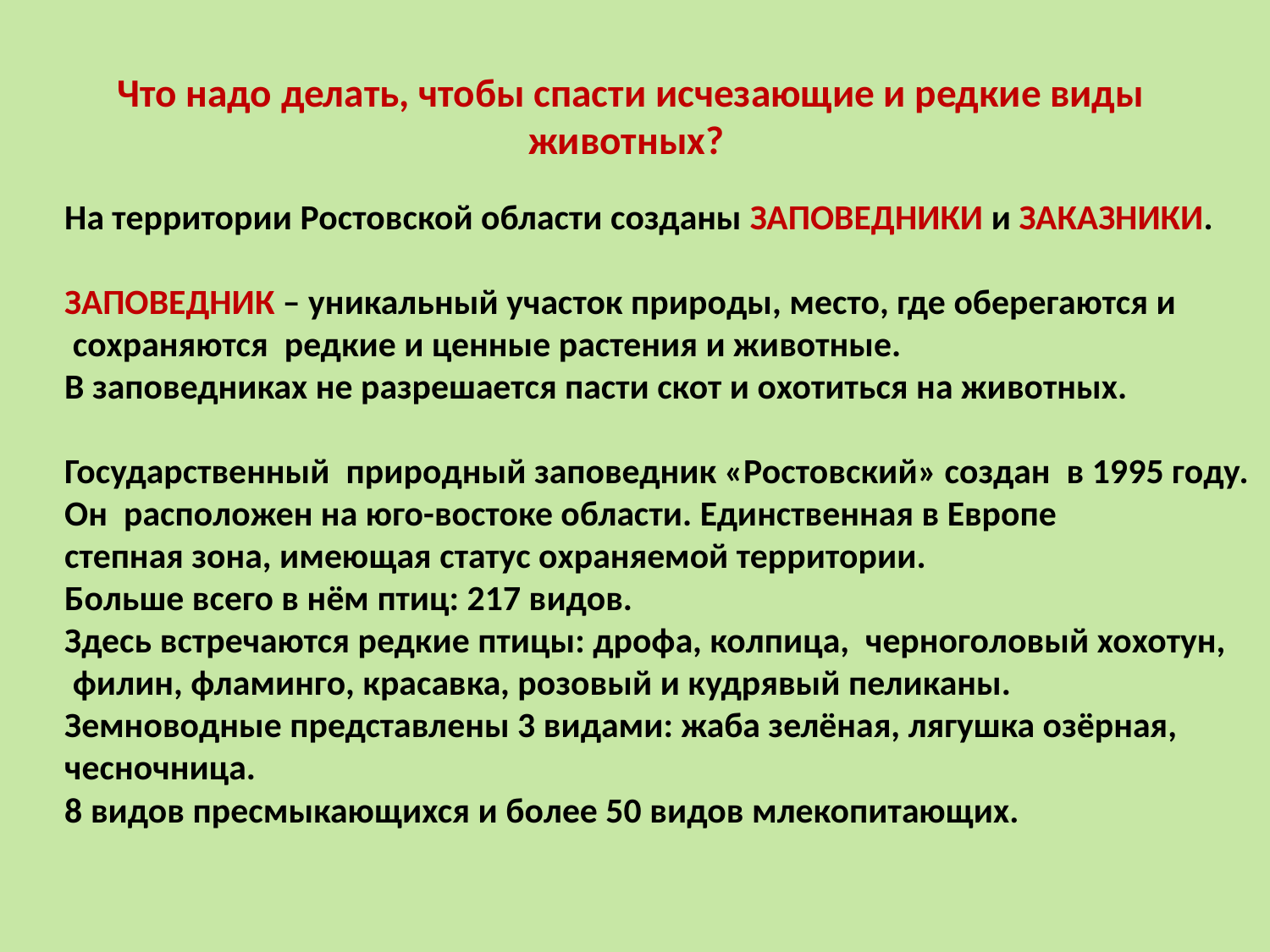

# Что надо делать, чтобы спасти исчезающие и редкие виды животных?
На территории Ростовской области созданы ЗАПОВЕДНИКИ и ЗАКАЗНИКИ.

ЗАПОВЕДНИК – уникальный участок природы, место, где оберегаются и
 сохраняются  редкие и ценные растения и животные.
В заповедниках не разрешается пасти скот и охотиться на животных.

Государственный  природный заповедник «Ростовский» создан  в 1995 году.
Он  расположен на юго-востоке области. Единственная в Европе
степная зона, имеющая статус охраняемой территории.
Больше всего в нём птиц: 217 видов.
Здесь встречаются редкие птицы: дрофа, колпица,  черноголовый хохотун,
 филин, фламинго, красавка, розовый и кудрявый пеликаны.
Земноводные представлены 3 видами: жаба зелёная, лягушка озёрная,
чесночница.
8 видов пресмыкающихся и более 50 видов млекопитающих.